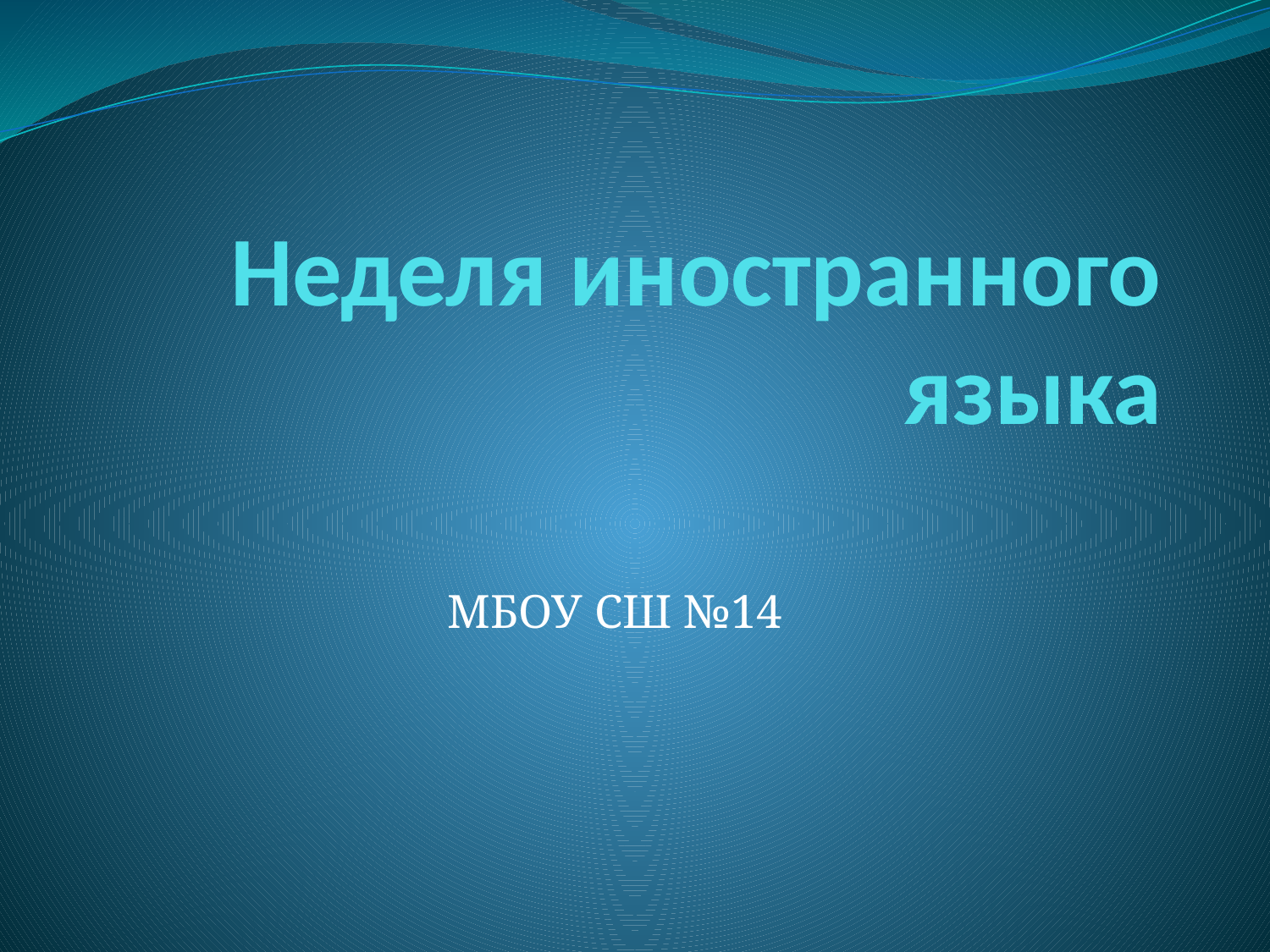

# Неделя иностранного языка

МБОУ СШ №14